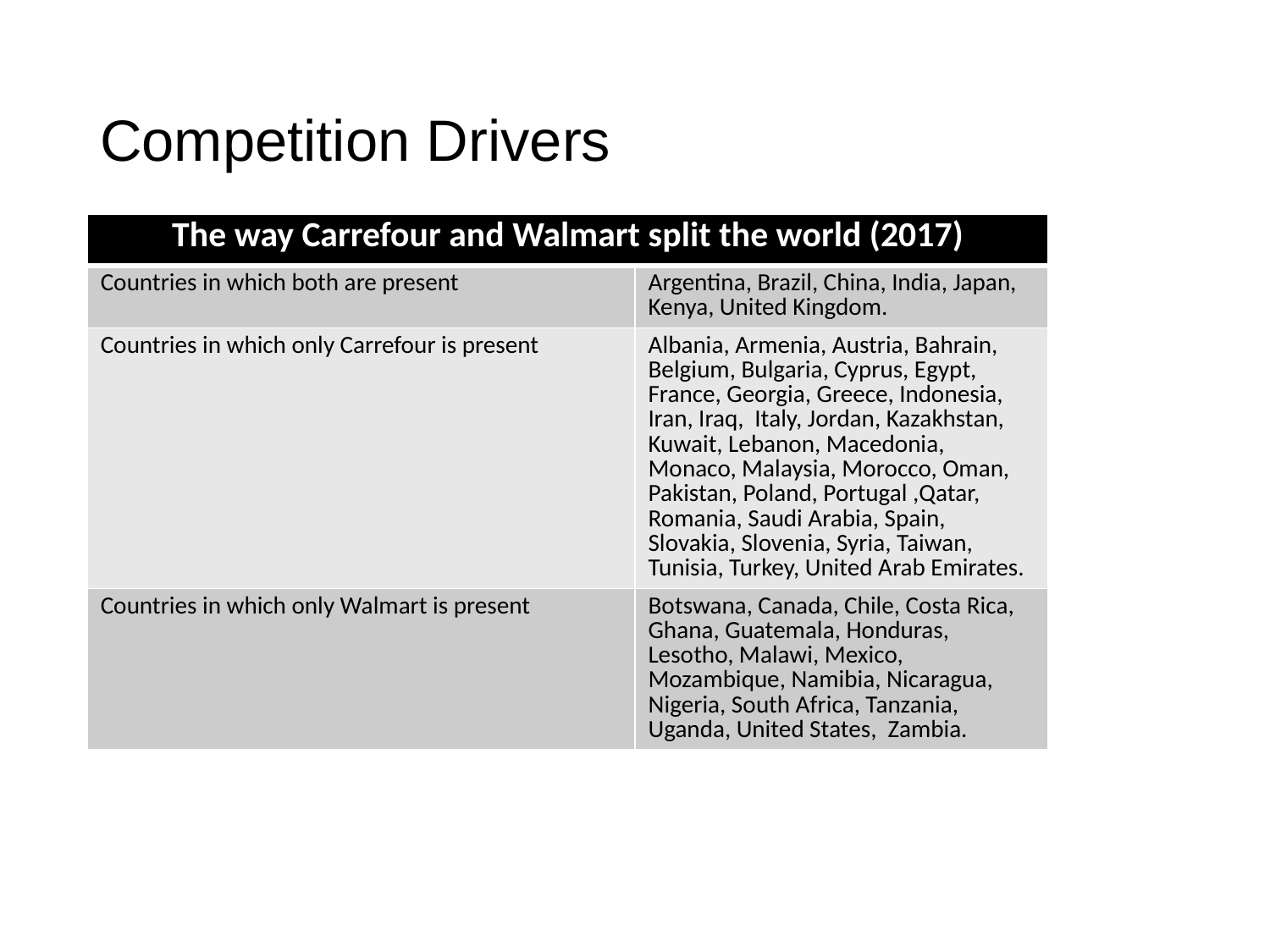

# Competition Drivers
| The way Carrefour and Walmart split the world (2017) |  |
| --- | --- |
| Countries in which both are present | Argentina, Brazil, China, India, Japan, Kenya, United Kingdom. |
| Countries in which only Carrefour is present | Albania, Armenia, Austria, Bahrain, Belgium, Bulgaria, Cyprus, Egypt, France, Georgia, Greece, Indonesia, Iran, Iraq, Italy, Jordan, Kazakhstan, Kuwait, Lebanon, Macedonia, Monaco, Malaysia, Morocco, Oman, Pakistan, Poland, Portugal ,Qatar, Romania, Saudi Arabia, Spain, Slovakia, Slovenia, Syria, Taiwan, Tunisia, Turkey, United Arab Emirates. |
| Countries in which only Walmart is present | Botswana, Canada, Chile, Costa Rica, Ghana, Guatemala, Honduras, Lesotho, Malawi, Mexico, Mozambique, Namibia, Nicaragua, Nigeria, South Africa, Tanzania, Uganda, United States, Zambia. |